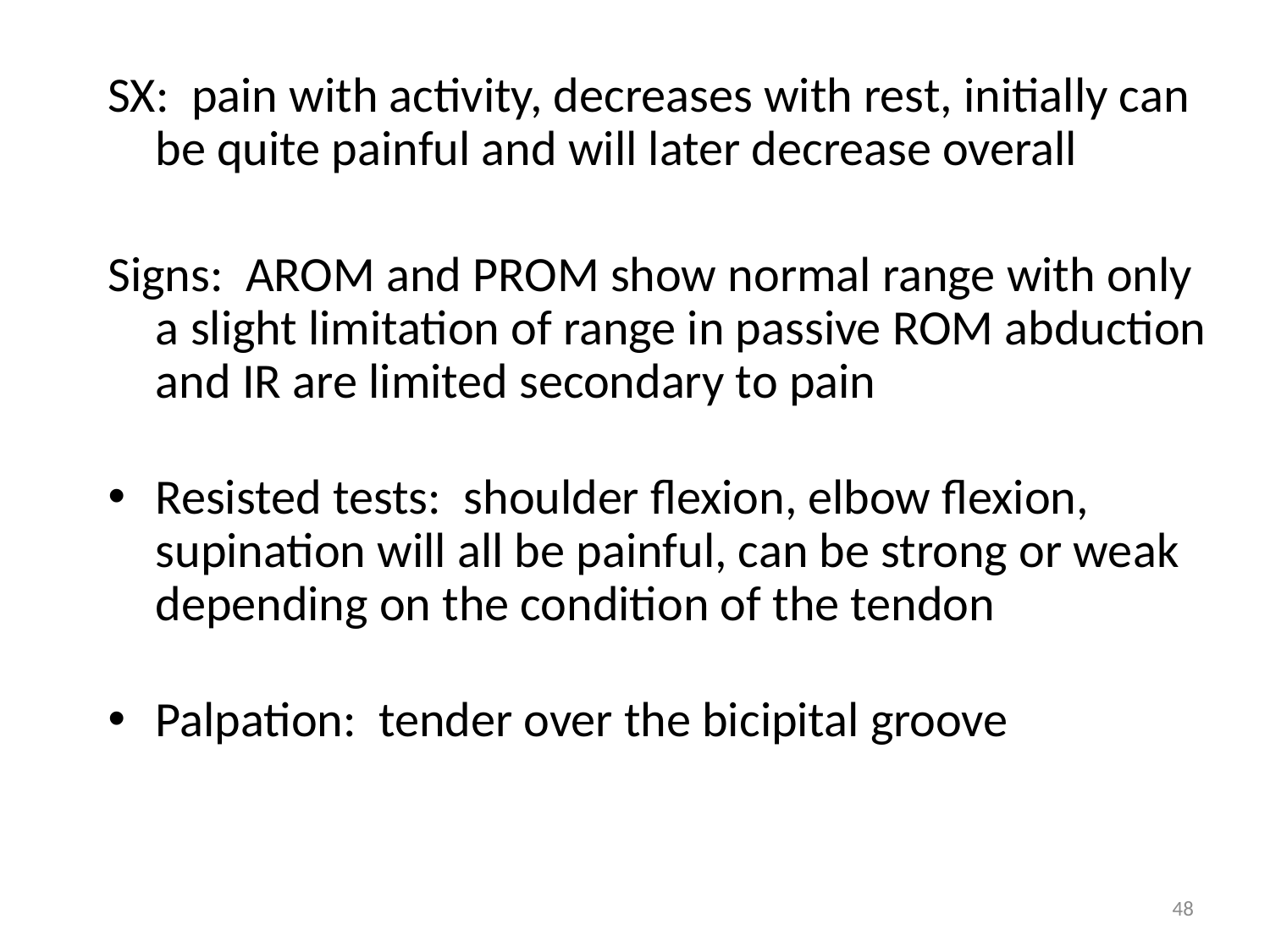

SX:  pain with activity, decreases with rest, initially can be quite painful and will later decrease overall

Signs:  AROM and PROM show normal range with only a slight limitation of range in passive ROM abduction and IR are limited secondary to pain
Resisted tests:  shoulder flexion, elbow flexion, supination will all be painful, can be strong or weak depending on the condition of the tendon
Palpation:  tender over the bicipital groove
48